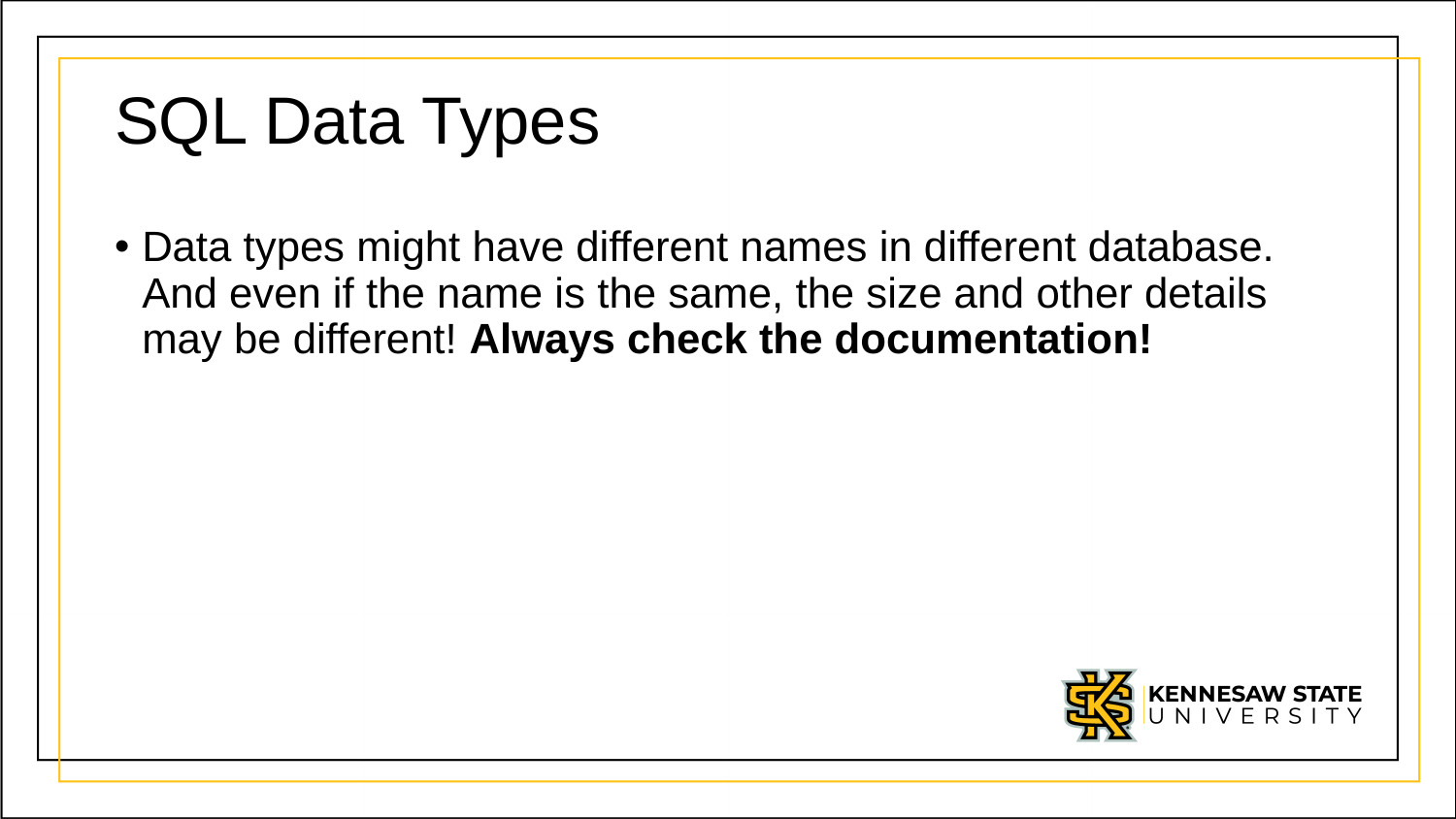

# SQL Data Types
Data types might have different names in different database. And even if the name is the same, the size and other details may be different! Always check the documentation!